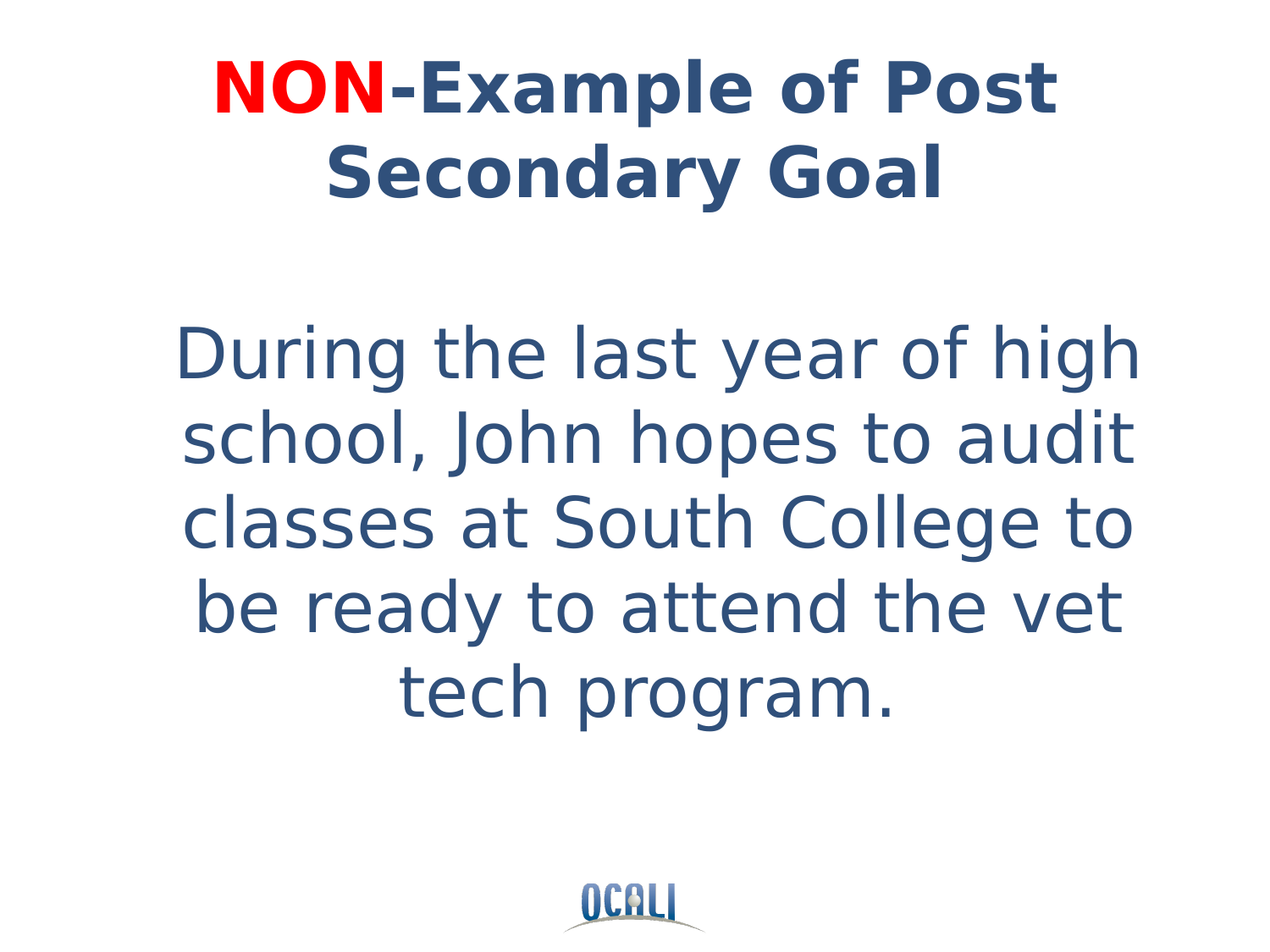

# NON-Example of Post Secondary Goal

During the last year of high school, John hopes to audit classes at South College to be ready to attend the vet tech program.